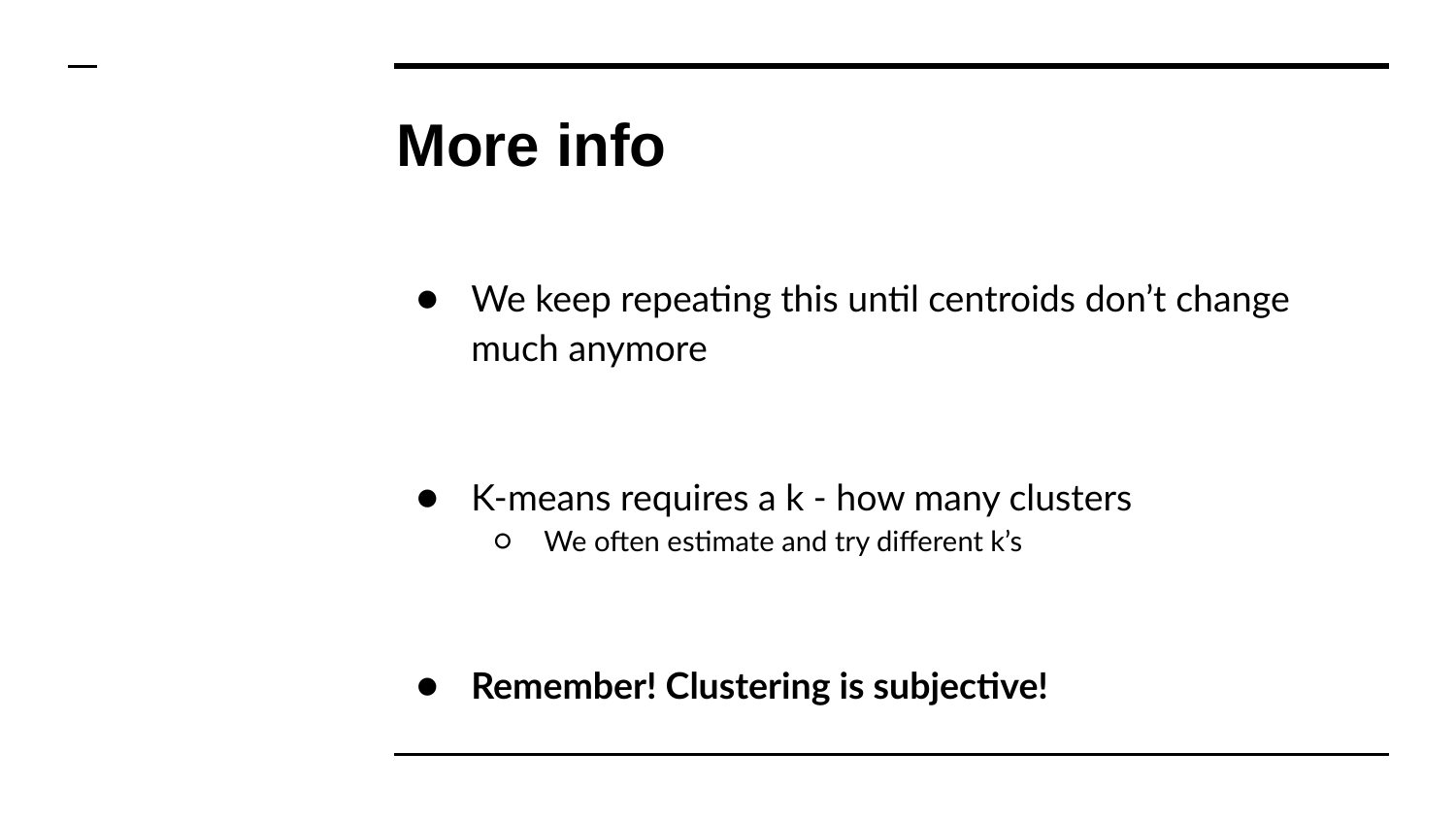

# More info
We keep repeating this until centroids don’t change much anymore

K-means requires a k - how many clusters
We often estimate and try different k’s

Remember! Clustering is subjective!